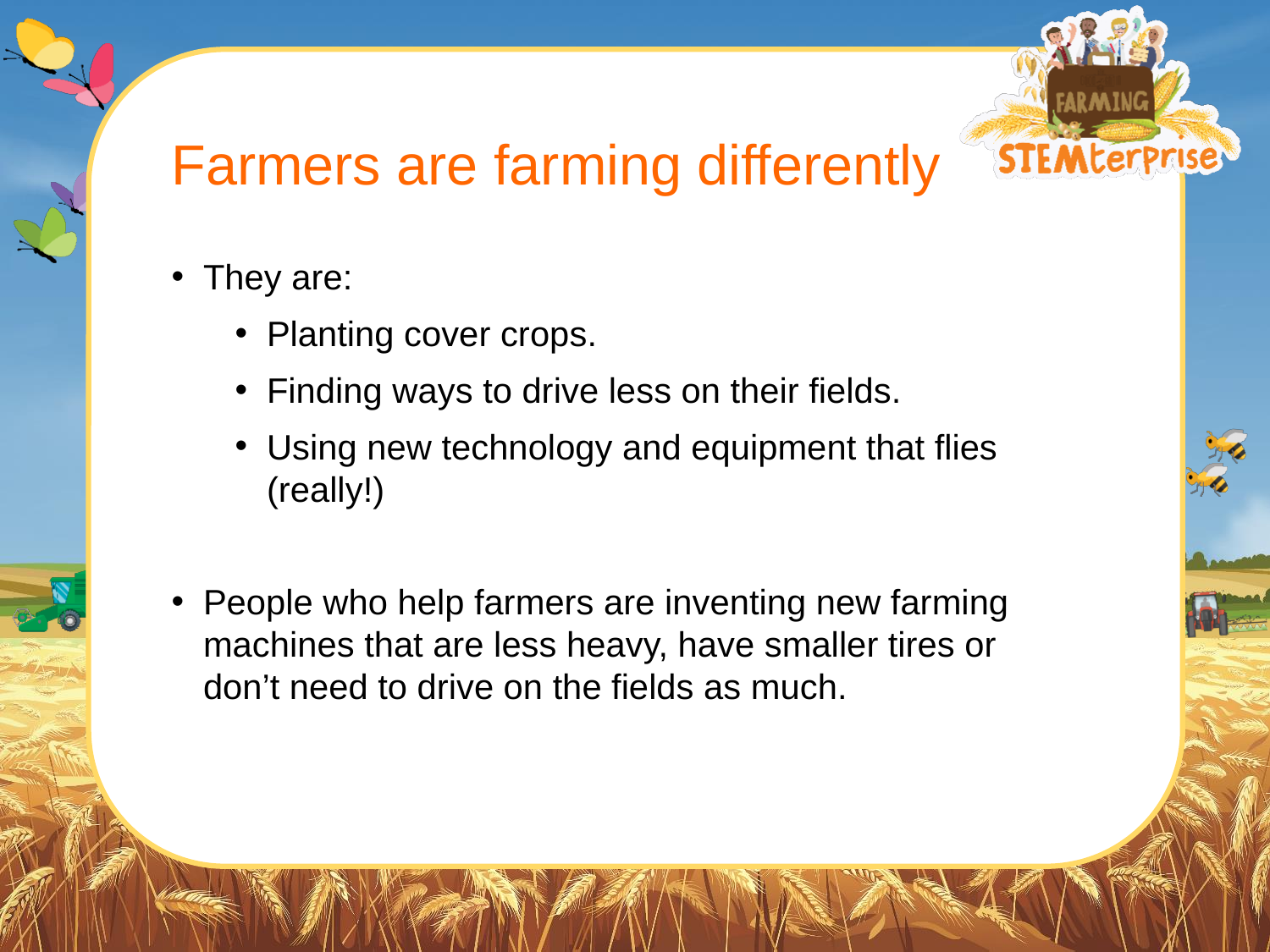

# Farmers are farming differently
They are:
Planting cover crops.
Finding ways to drive less on their fields.
Using new technology and equipment that flies (really!)

People who help farmers are inventing new farming machines that are less heavy, have smaller tires or don’t need to drive on the fields as much.